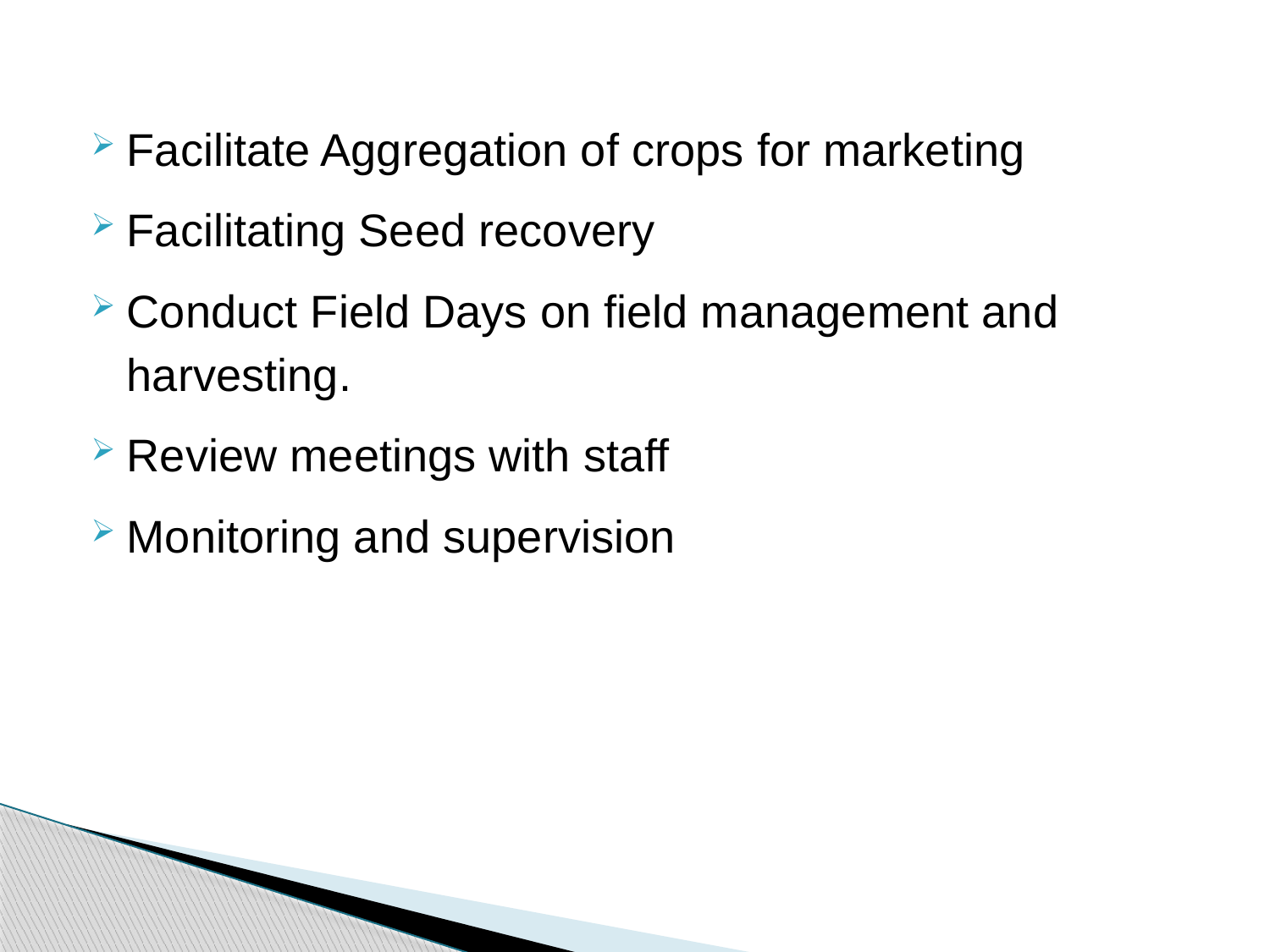

Facilitate Aggregation of crops for marketing
Facilitating Seed recovery
Conduct Field Days on field management and harvesting.
Review meetings with staff
Monitoring and supervision